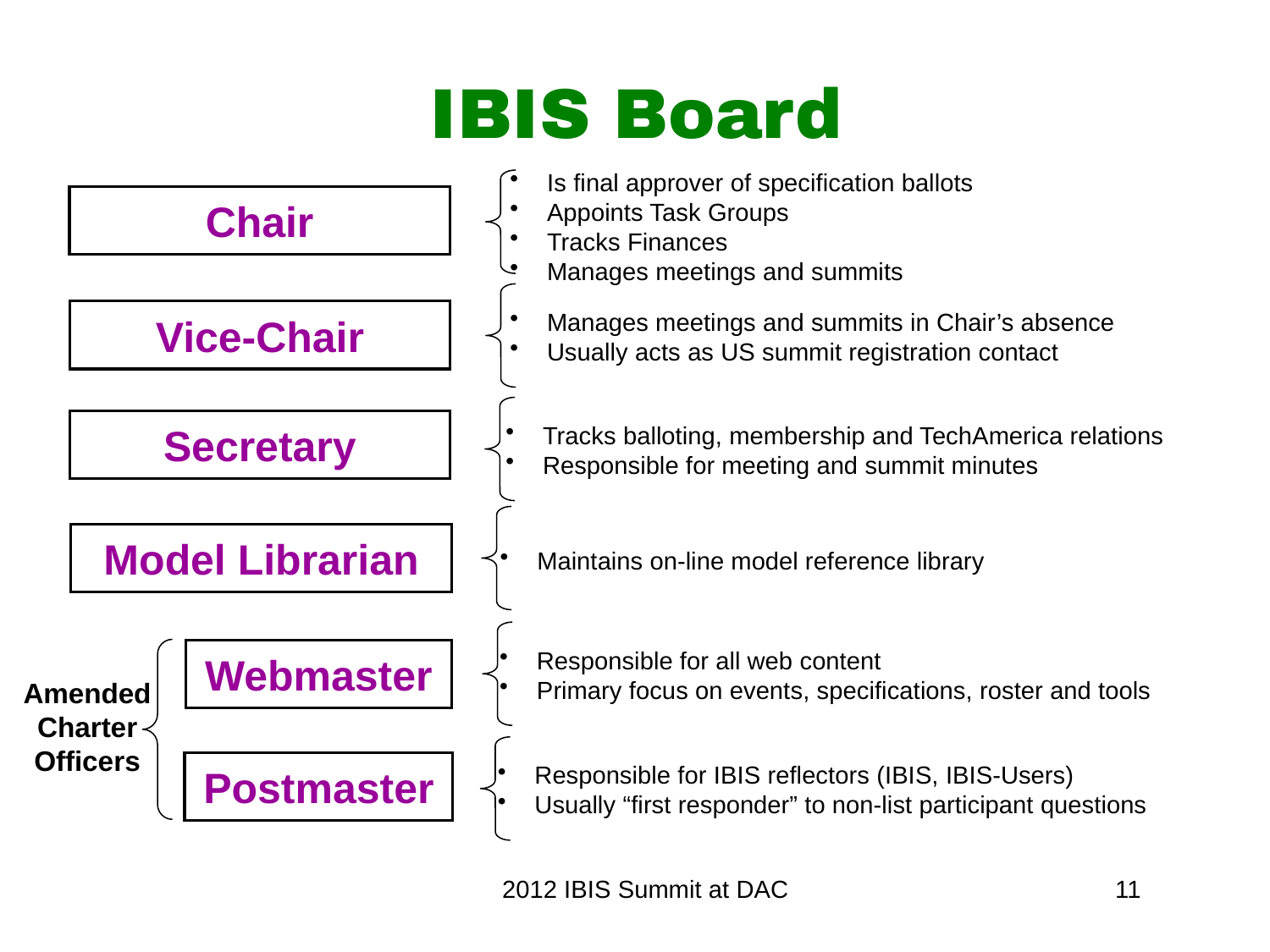

# IBIS Board
 Is final approver of specification ballots
 Appoints Task Groups
 Tracks Finances
 Manages meetings and summits

Chair

 Manages meetings and summits in Chair’s absence
 Usually acts as US summit registration contact
Vice-Chair

Secretary
 Tracks balloting, membership and TechAmerica relations
 Responsible for meeting and summit minutes

Model Librarian
 Maintains on-line model reference library

 Responsible for all web content
 Primary focus on events, specifications, roster and tools

Webmaster
Amended
Charter
Officers

Postmaster
 Responsible for IBIS reflectors (IBIS, IBIS-Users)
 Usually “first responder” to non-list participant questions

2012 IBIS Summit at DAC

11